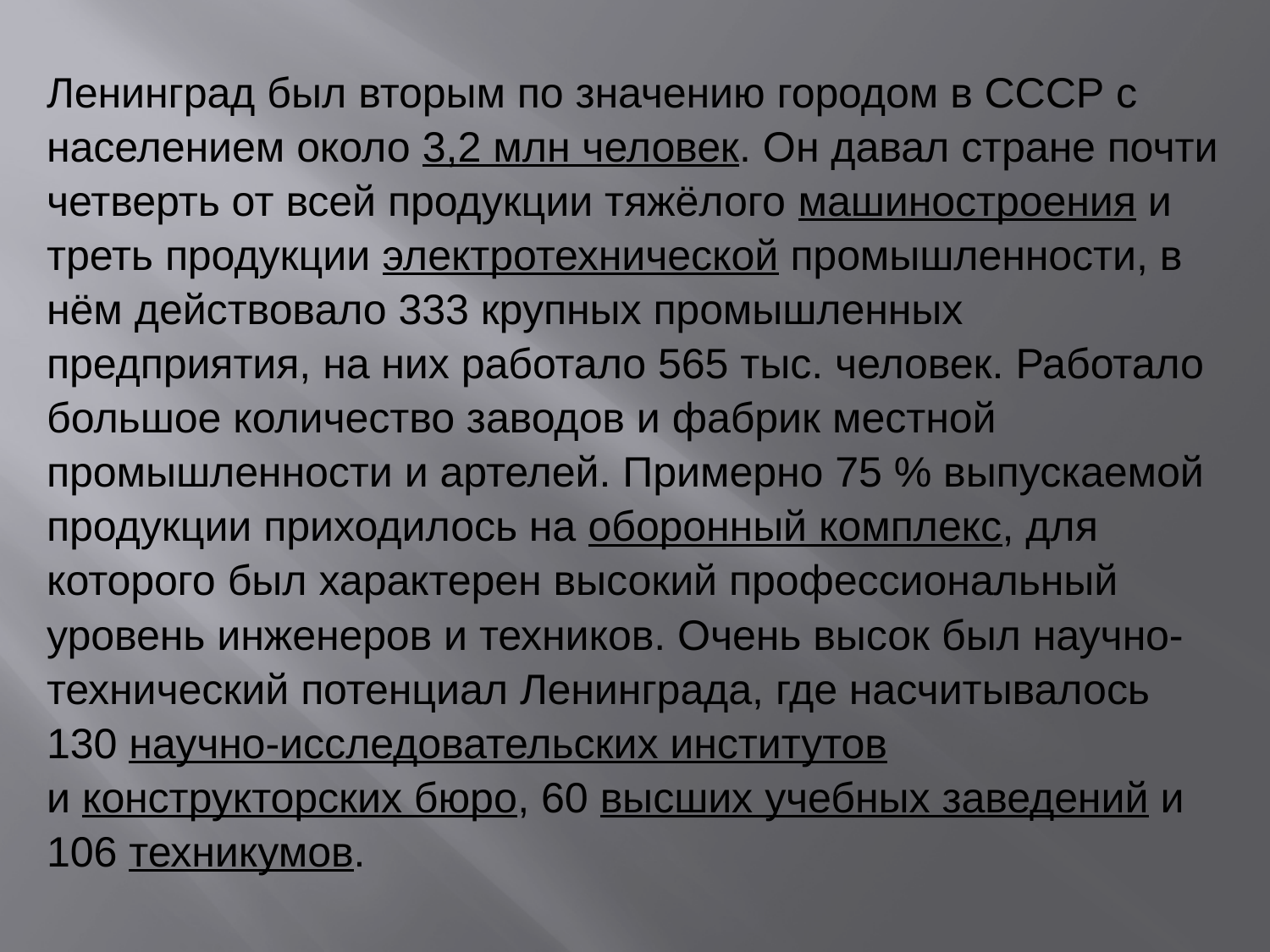

Ленинград был вторым по значению городом в СССР с населением около 3,2 млн человек. Он давал стране почти четверть от всей продукции тяжёлого машиностроения и треть продукции электротехнической промышленности, в нём действовало 333 крупных промышленных предприятия, на них работало 565 тыс. человек. Работало большое количество заводов и фабрик местной промышленности и артелей. Примерно 75 % выпускаемой продукции приходилось на оборонный комплекс, для которого был характерен высокий профессиональный уровень инженеров и техников. Очень высок был научно-технический потенциал Ленинграда, где насчитывалось 130 научно-исследовательских институтов и конструкторских бюро, 60 высших учебных заведений и 106 техникумов.